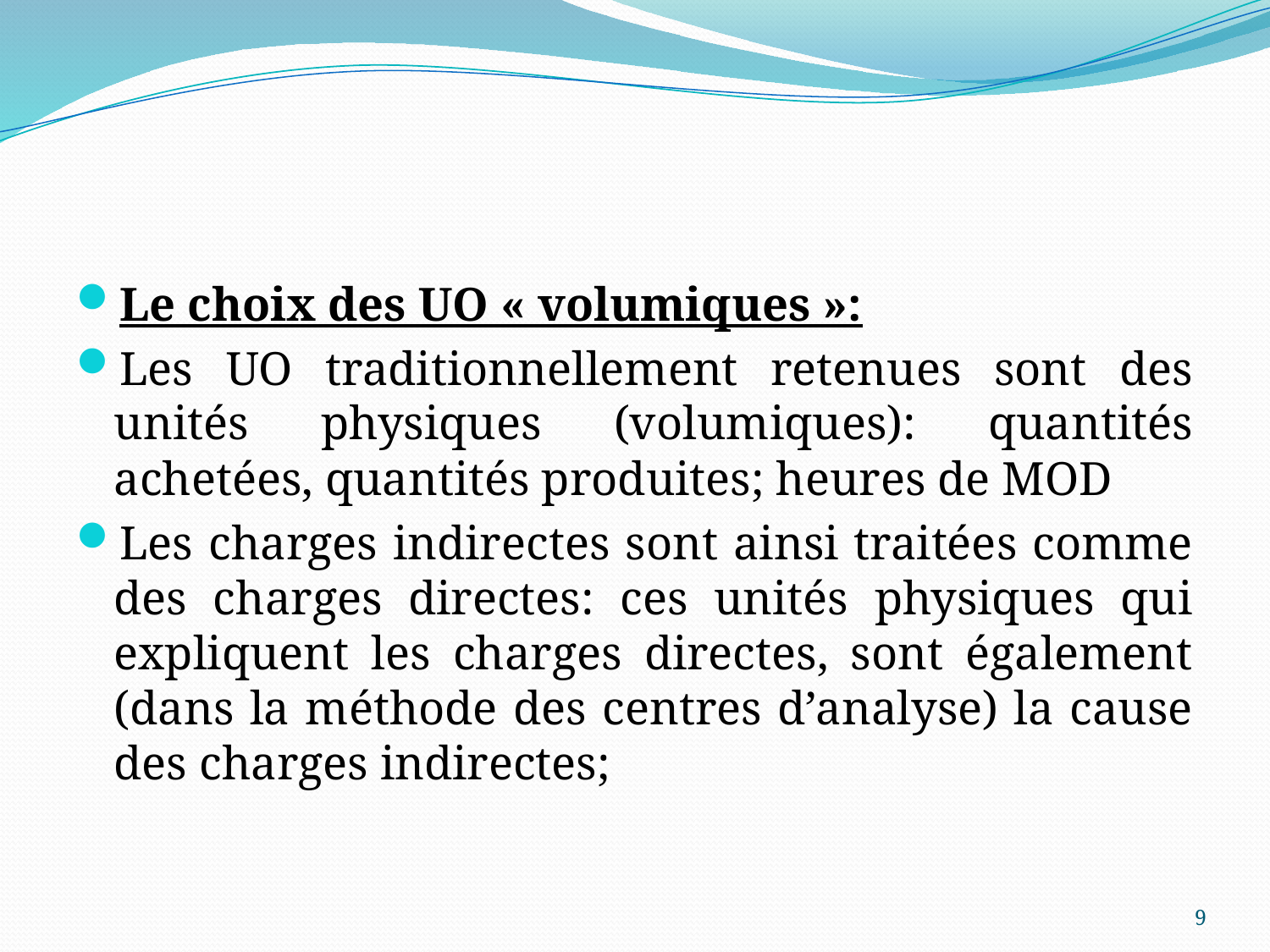

#
Le choix des UO « volumiques »:
Les UO traditionnellement retenues sont des unités physiques (volumiques): quantités achetées, quantités produites; heures de MOD
Les charges indirectes sont ainsi traitées comme des charges directes: ces unités physiques qui expliquent les charges directes, sont également (dans la méthode des centres d’analyse) la cause des charges indirectes;
9